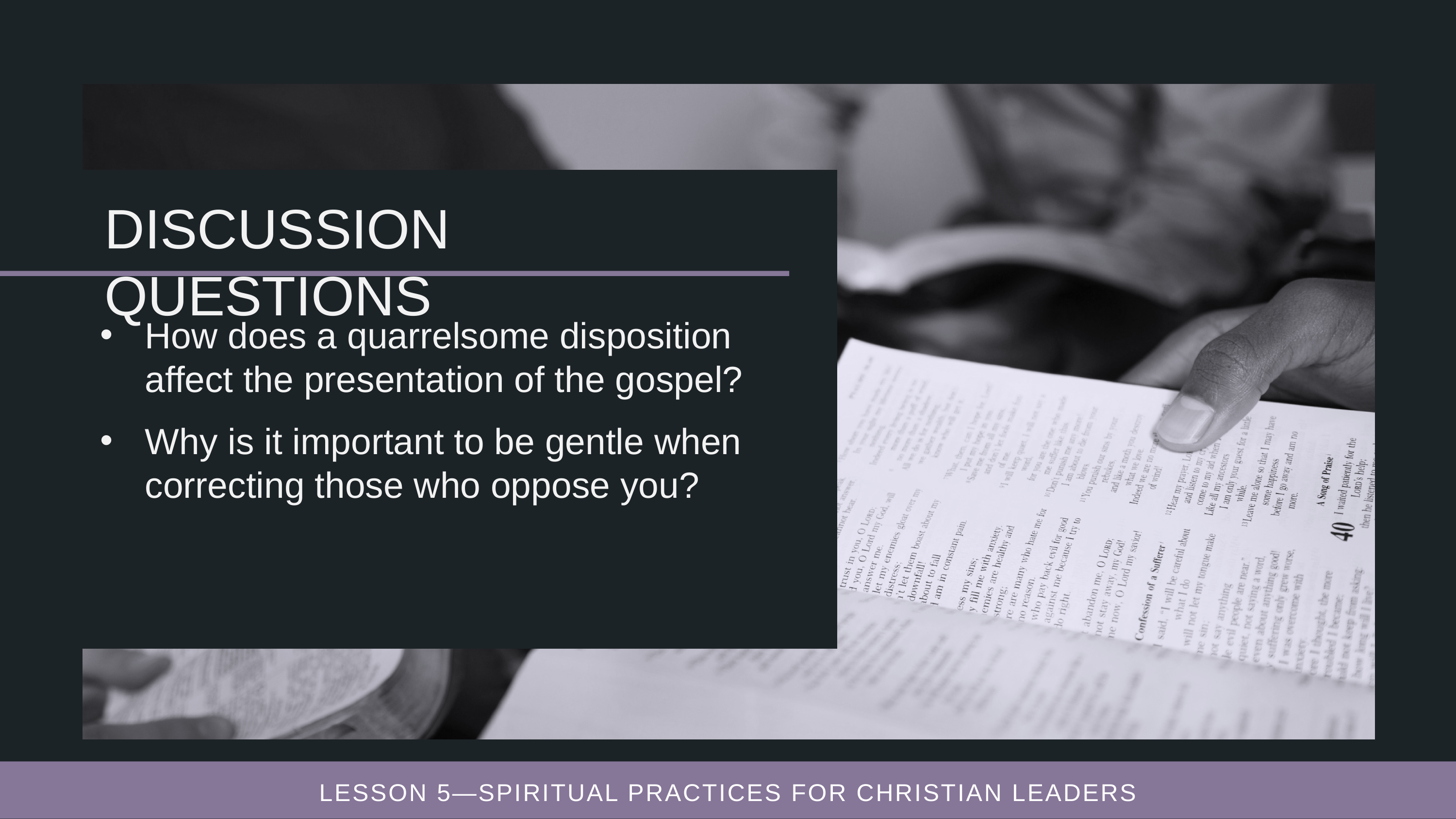

How does a quarrelsome disposition affect the presentation of the gospel?
Why is it important to be gentle when correcting those who oppose you?